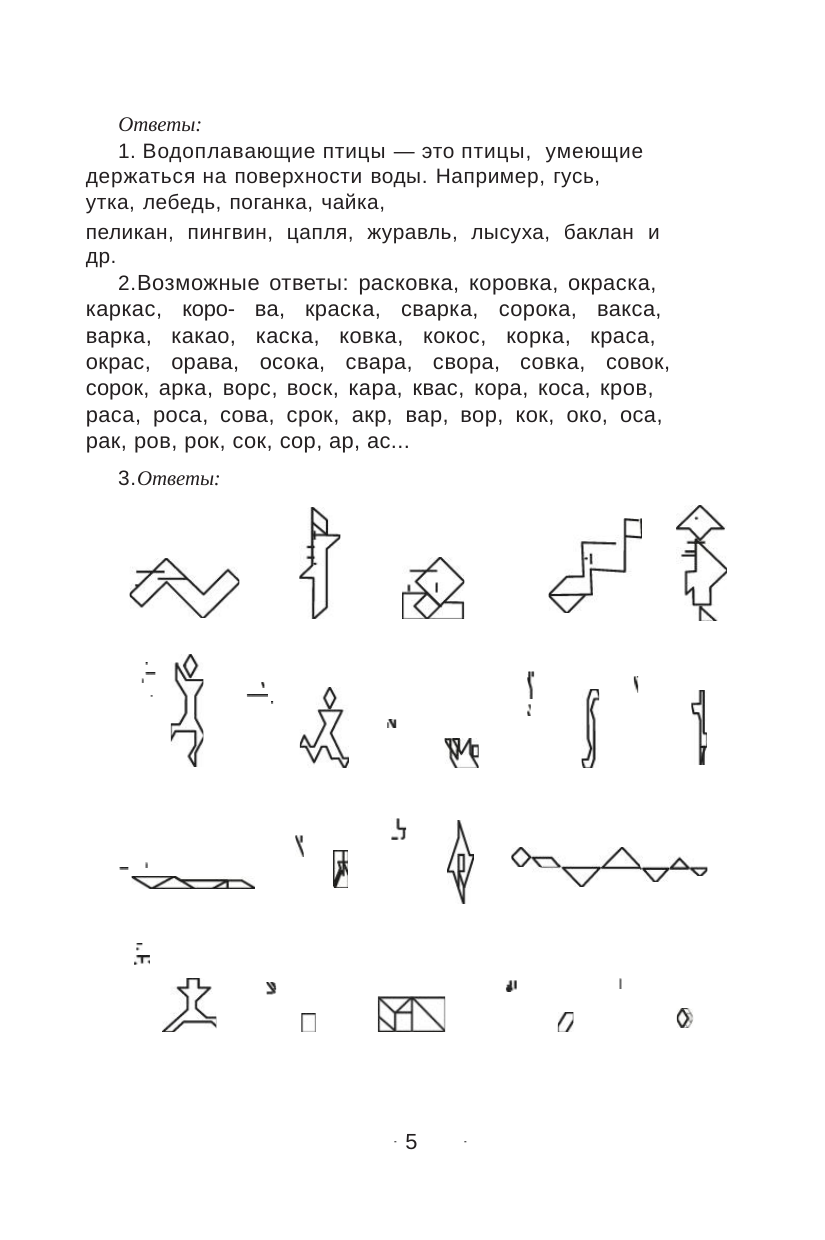

Ответы:
День 26
1. Водоплавающие птицы — это птицы, умеющие
держаться на поверхности воды. Например, гусь,
утка, лебедь, поганка, чайка,
1. «Отгадай
ребусы».
Ответы: 1) слово; 2) конфета; 3) новостройка.
пеликан, пингвин, цапля, журавль, лысуха, баклан и
др.
2.Развитие практического мышления, опыт пробного действия.
Вычеркни несколько символов так, чтобы остались
примеры на сло- жение и вычитание, разделённые
запятой.
2.Возможные ответы: расковка, коровка, окраска,
каркас, коро- ва, краска, сварка, сорока, вакса,
варка, какао, каска, ковка, кокос, корка, краса,
окрас, орава, осока, свара, свора, совка, совок,
сорок, арка, ворс, воск, кара, квас, кора, коса, кров,
раса, роса, сова, срок, акр, вар, вор, кок, око, оса,
рак, ров, рок, сок, сор, ар, ас...
5–777=15+614=29,
100–22+99=1,
50
Ответ:
к5+2222=727,123400–
23 АПР4=1000,9910+10+10=30,3+88–6055+90=3.
15+14=29,
234=1000,
100–99=1,
505+222=727,1234–
3.Ответы:
10+10+10=30, 8–5=3.

3. Задача на взвешивание. Развитие логического и
практического мышления.

Решение: Определить, легче или тяжелее поддельная
таблетка, можно за 2 взвешивания. При этом мы не
всегда сможем определить, какая именно таблетка
поддельная.
1- е взвешивание: на каждую чашку весов положим по
2 таблетки и назовём те таблетки, чей общий вес
меньше, 1-я и 2-я, а остальные 3-я и 4-я.
2- е взвешивание: на одну чашу весов положим 1-ю
таблетку, а на другую — 2-ю. Возможны два случая: 1)
1-я и 2-я таблетки весят оди- наково. Тогда поддельная
таблетка — 3-я или 4-я, и её вес больше, чем у
настоящей.

4) 1-я и 2-я таблетки различны по весу. Тогда одна
из них поддель- ная,
и
по результатам 1-го
таблетка легче, чем
взвешивания
настоящая.
поддельная

4.Задача на построение линейного алгоритма. Развитие
логическо- го мышления и умения строить алгоритм
решения текстовой задачи.

Ответ: 16.
Решение: пол-литра сока стоят 72:2=36 рублей,
5
5